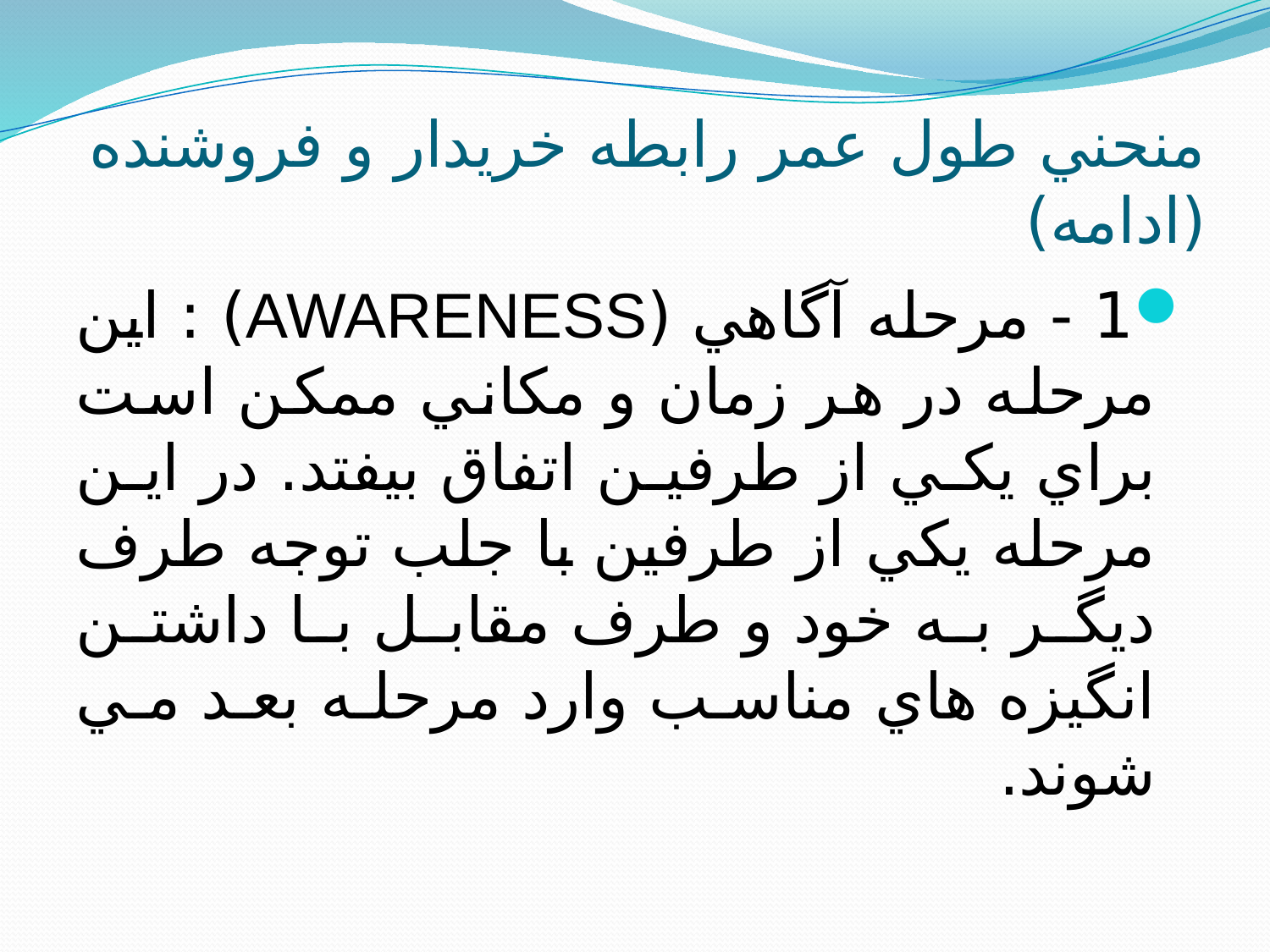

# منحني طول عمر رابطه خريدار و فروشنده (ادامه)
1 - مرحله آگاهي (AWARENESS) : اين مرحله در هر زمان و مکاني ممکن است براي يکي از طرفين اتفاق بيفتد. در اين مرحله يکي از طرفين با جلب توجه طرف ديگر به خود و طرف مقابل با داشتن انگيزه هاي مناسب وارد مرحله بعد مي شوند.